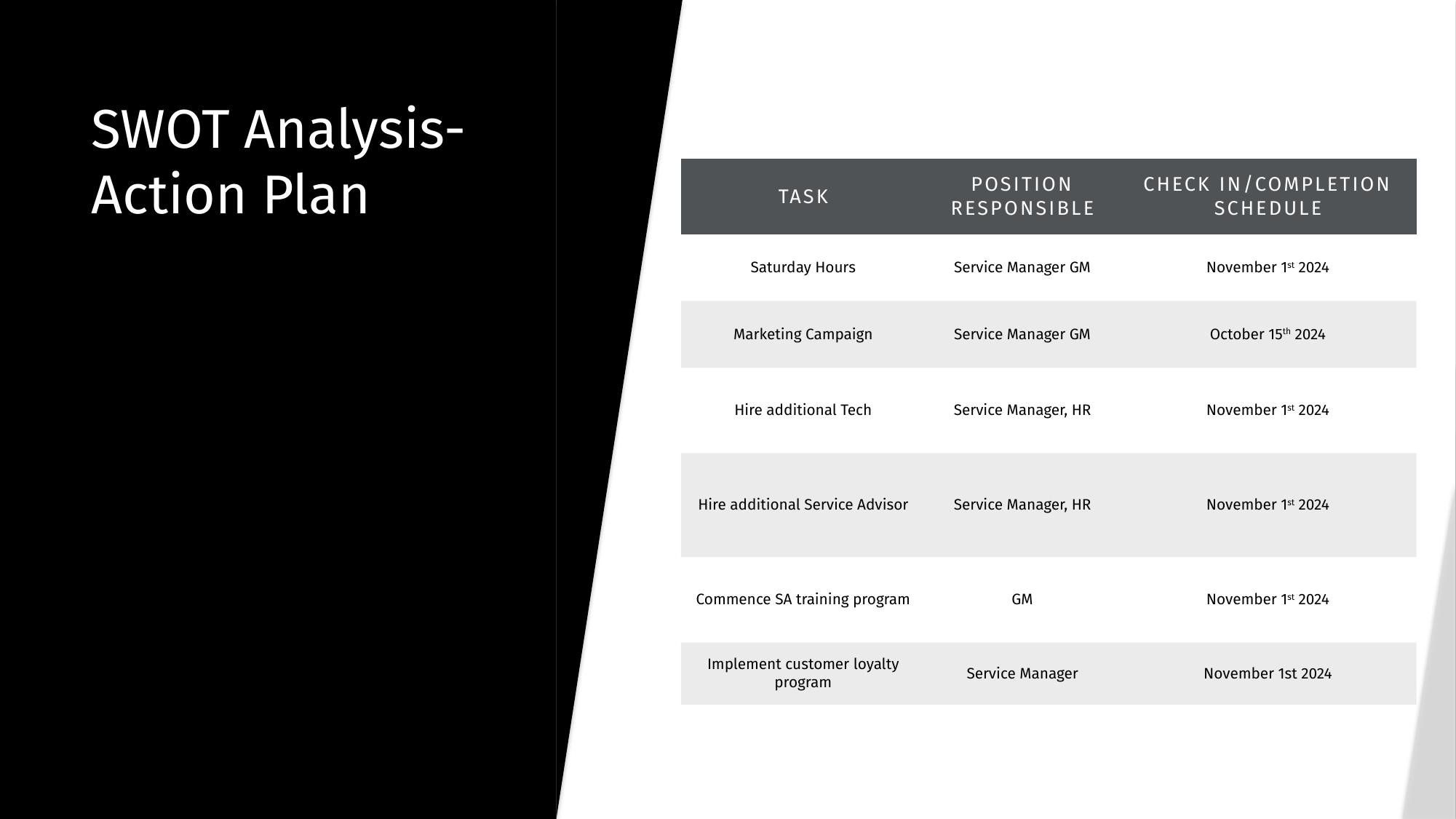

# SWOT Analysis- Action Plan
| TASK | Position responsible | Check in/completion schedule |
| --- | --- | --- |
| Saturday Hours | Service Manager GM | November 1st 2024 |
| Marketing Campaign | Service Manager GM | October 15th 2024 |
| Hire additional Tech | Service Manager, HR | November 1st 2024 |
| Hire additional Service Advisor | Service Manager, HR | November 1st 2024 |
| Commence SA training program | GM | November 1st 2024 |
| Implement customer loyalty program | Service Manager | November 1st 2024 |
|  |  |  |